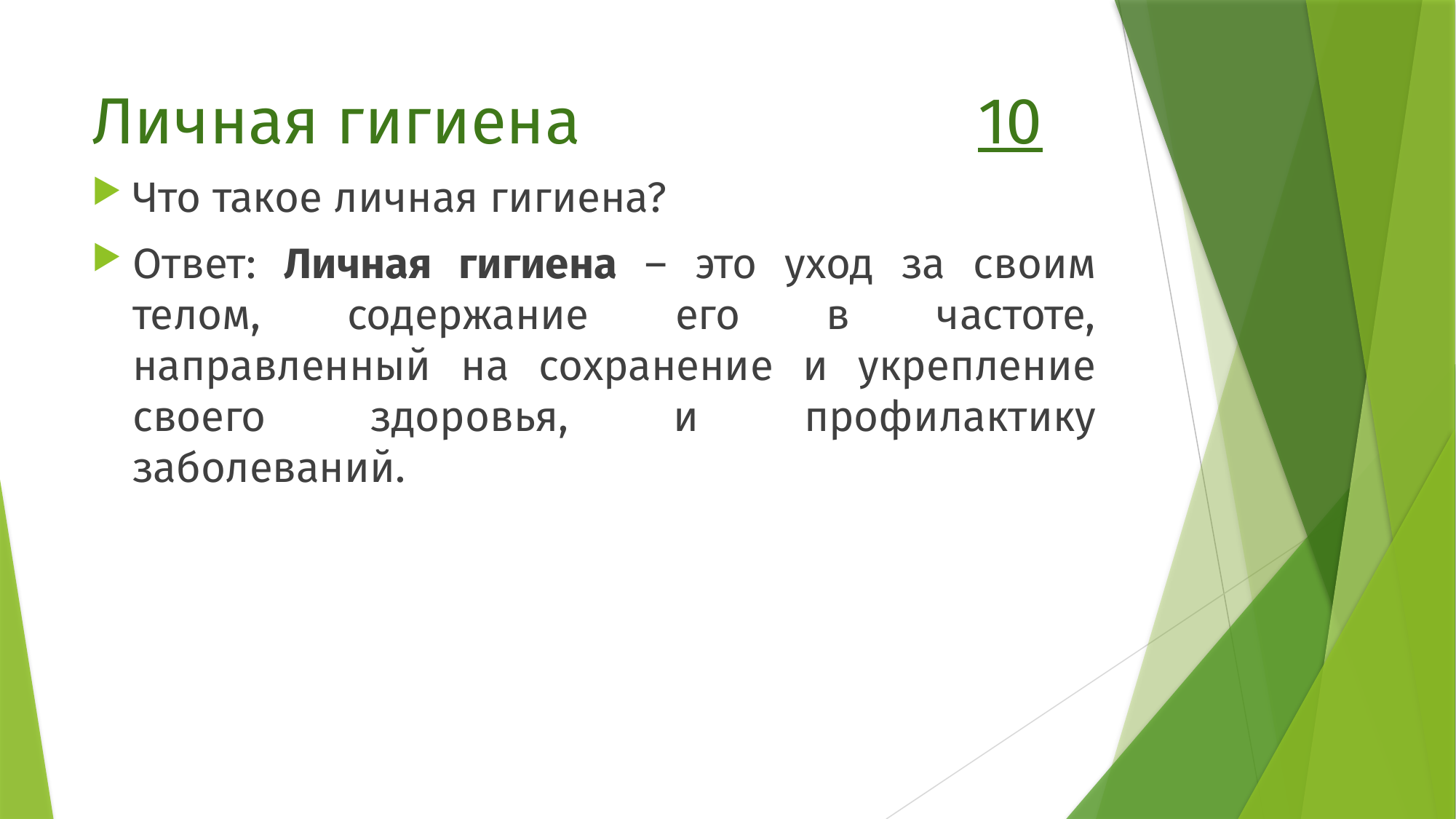

# Личная гигиена                       10
Что такое личная гигиена?
Ответ: Личная гигиена – это уход за своим телом, содержание его в частоте, направленный на сохранение и укрепление своего здоровья, и профилактику заболеваний.